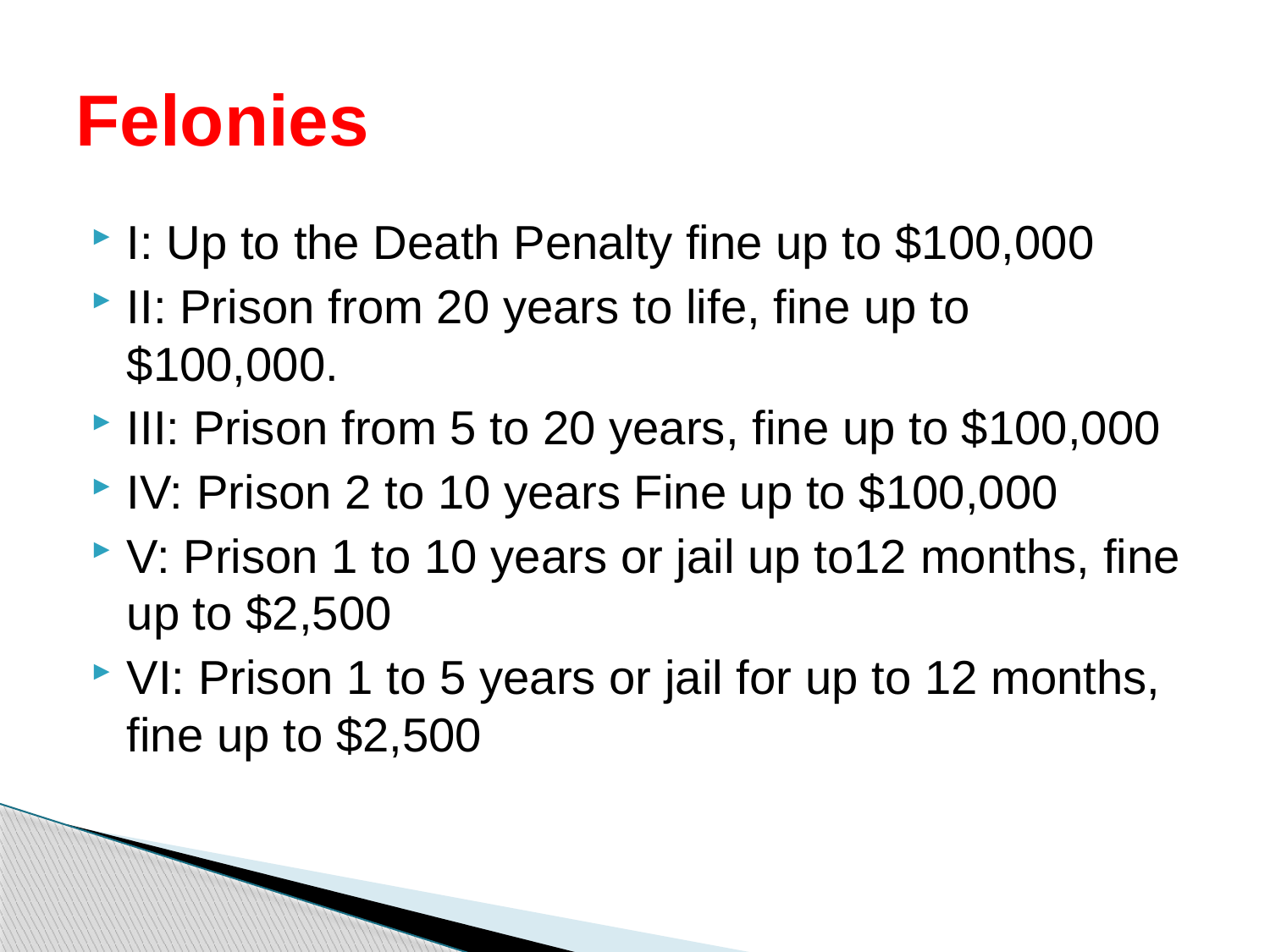

# Felonies
I: Up to the Death Penalty fine up to $100,000
II: Prison from 20 years to life, fine up to $100,000.
III: Prison from 5 to 20 years, fine up to $100,000
IV: Prison 2 to 10 years Fine up to $100,000
V: Prison 1 to 10 years or jail up to12 months, fine up to $2,500
VI: Prison 1 to 5 years or jail for up to 12 months, fine up to $2,500